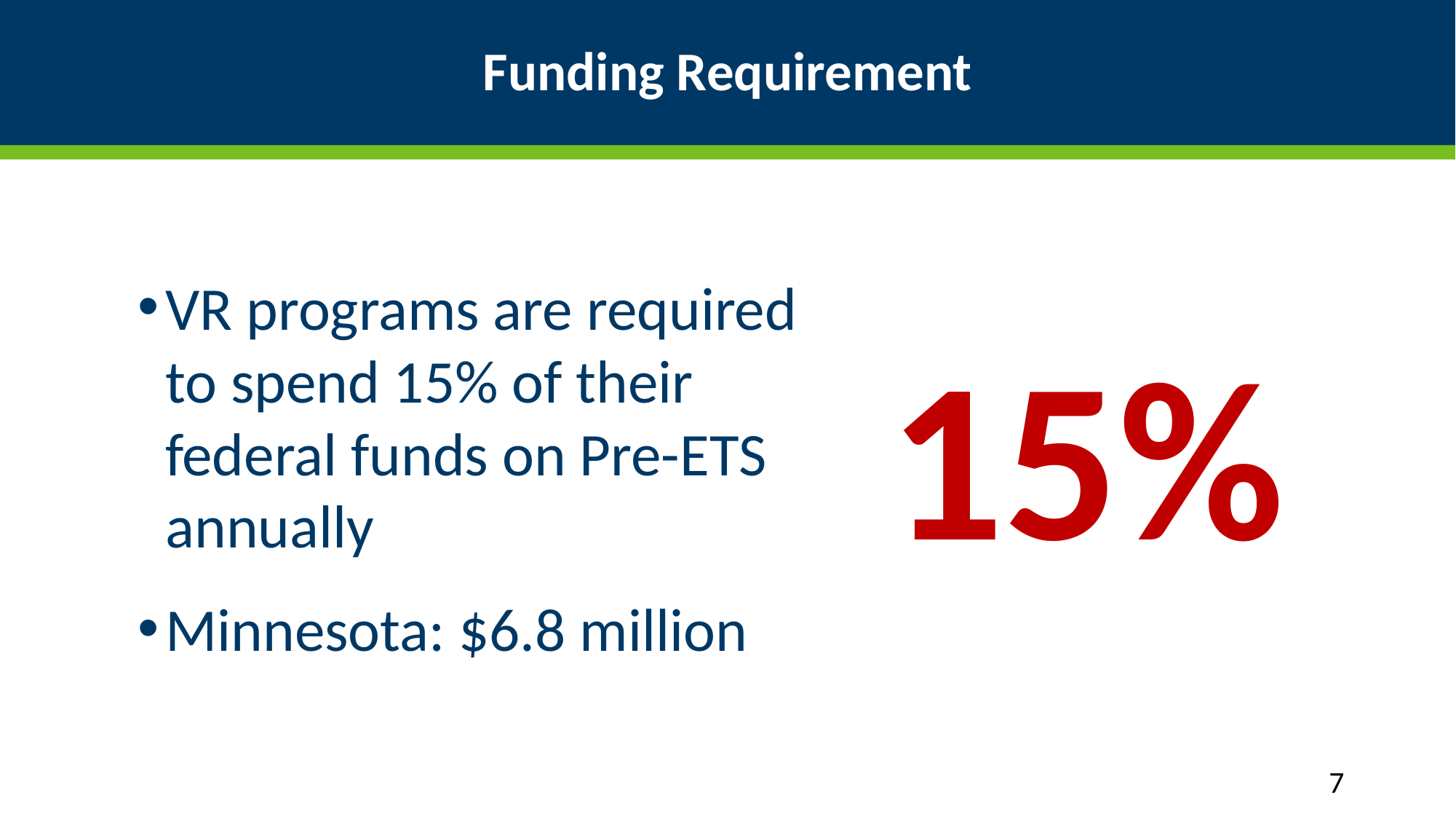

# Funding Requirement
VR programs are required to spend 15% of their federal funds on Pre-ETS annually
Minnesota: $6.8 million
15%
7